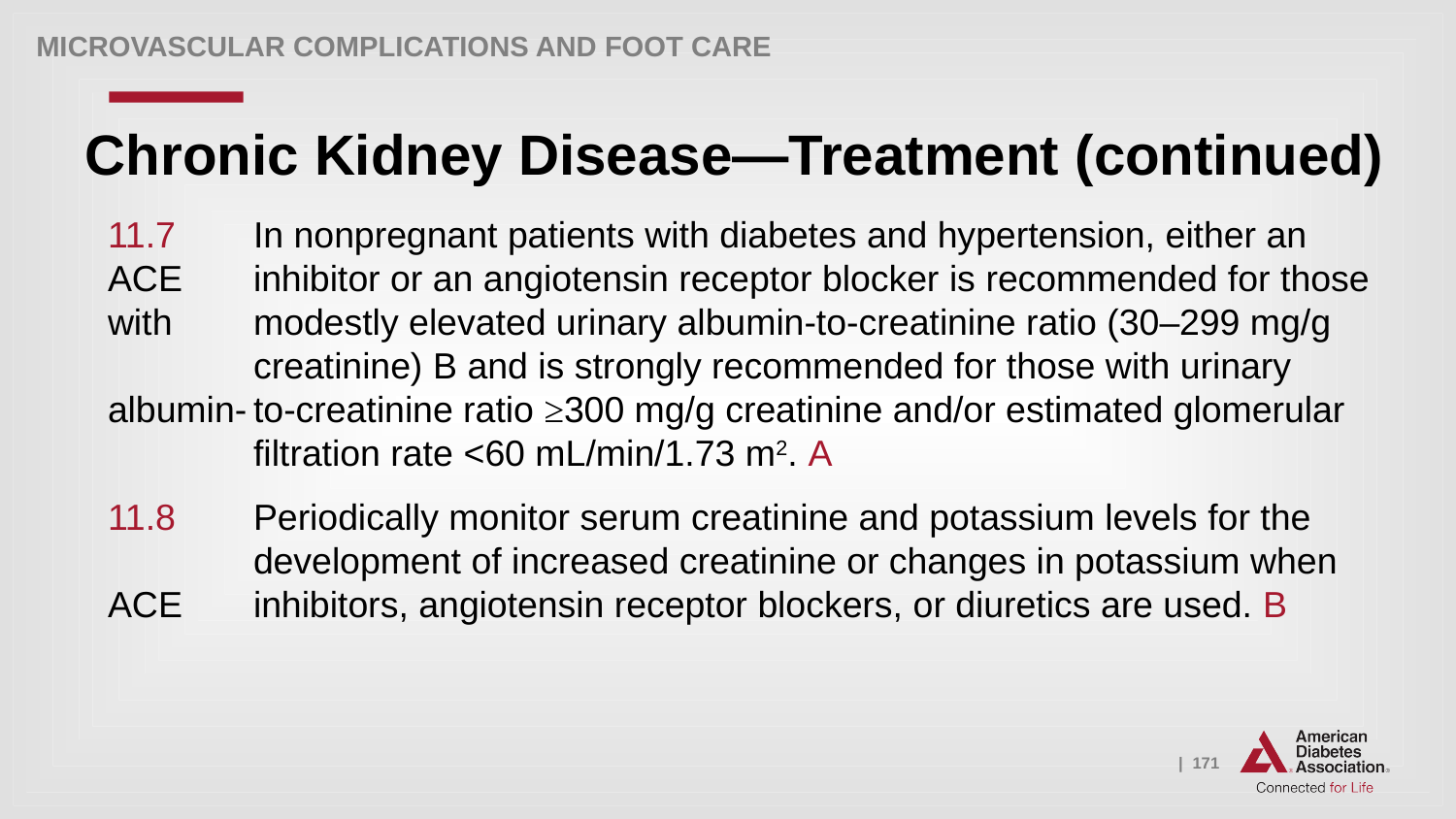

Microvascular Complications and Foot Care
# Chronic Kidney Disease—Treatment (continued)
11.7 	In nonpregnant patients with diabetes and hypertension, either an ACE 	inhibitor or an angiotensin receptor blocker is recommended for those with 	modestly elevated urinary albumin-to-creatinine ratio (30–299 mg/g 	creatinine) B and is strongly recommended for those with urinary albumin-	to-creatinine ratio ≥300 mg/g creatinine and/or estimated glomerular 	filtration rate <60 mL/min/1.73 m2. A
11.8 	Periodically monitor serum creatinine and potassium levels for the 	development of increased creatinine or changes in potassium when ACE 	inhibitors, angiotensin receptor blockers, or diuretics are used. B